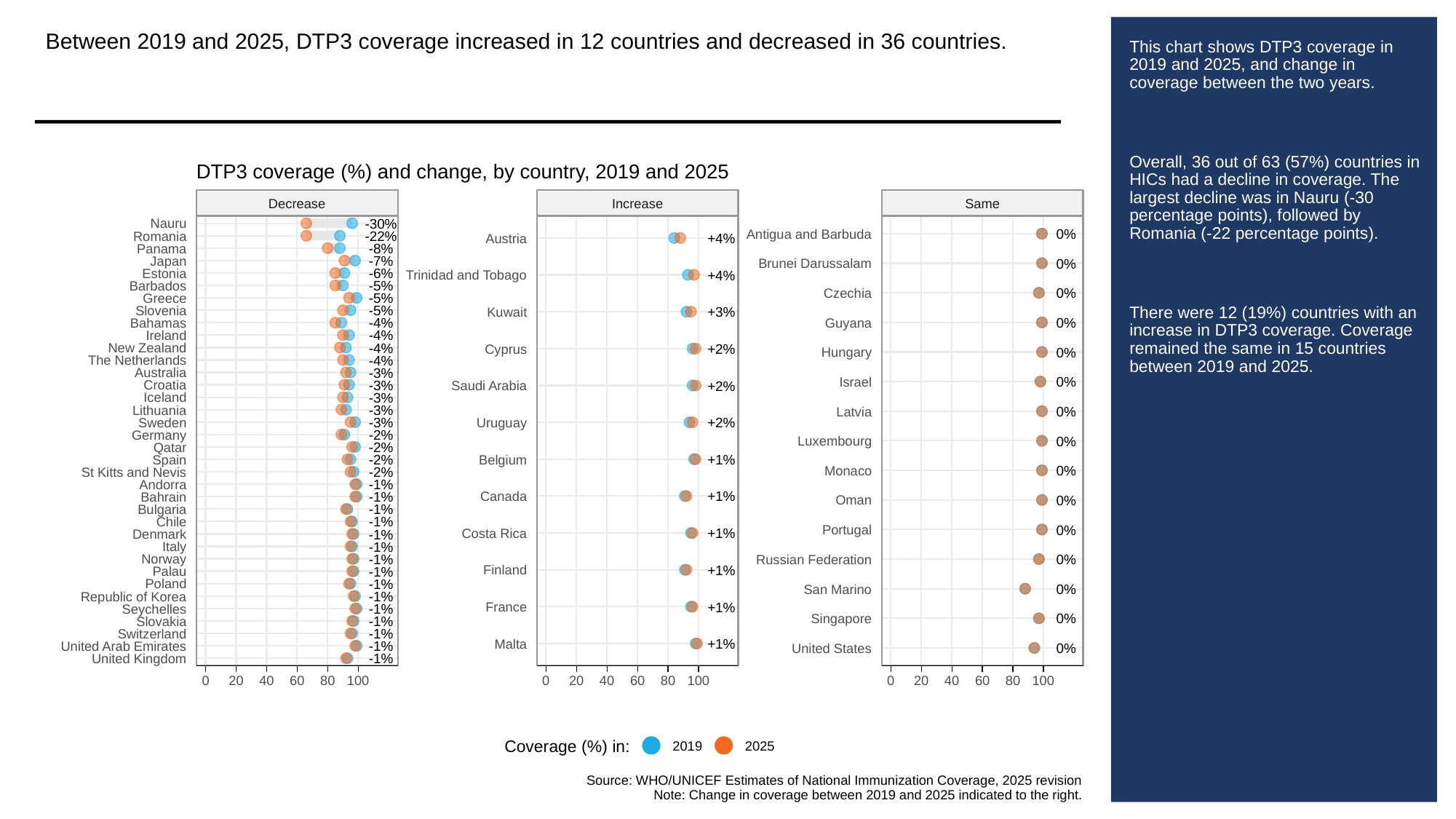

Between 2019 and 2025, DTP3 coverage increased in 12 countries and decreased in 36 countries.
# This chart shows DTP3 coverage in 2019 and 2025, and change in coverage between the two years.

Overall, 36 out of 63 (57%) countries in HICs had a decline in coverage. The largest decline was in Nauru (-30 percentage points), followed by Romania (-22 percentage points).

There were 12 (19%) countries with an increase in DTP3 coverage. Coverage remained the same in 15 countries between 2019 and 2025.

DTP3 coverage (%) and change, by country, 2019 and 2025

Decrease
Increase
Same

-30%
Nauru

0%
Antigua and Barbuda

-22%
Romania

+4%

Austria

-8%
Panama

-7%
Japan

0%
Brunei Darussalam

-6%
Estonia

+4%
Trinidad and Tobago

-5%
Barbados

0%
Czechia

-5%
Greece

-5%
Slovenia

+3%
Kuwait

0%
Guyana
-4%
Bahamas

-4%
Ireland

-4%
New Zealand

+2%
Cyprus

0%
Hungary

-4%
The Netherlands

-3%
Australia

0%
Israel

-3%

Croatia
+2%
Saudi Arabia

-3%
Iceland

-3%
Lithuania

0%
Latvia

-3%
Sweden
+2%
Uruguay

-2%
Germany

0%
Luxembourg

-2%
Qatar

+1%
Belgium
-2%
Spain

0%
Monaco

-2%
St Kitts and Nevis

-1%
Andorra

+1%

Canada
-1%
Bahrain

0%
Oman

-1%
Bulgaria

-1%
Chile

0%
Portugal

+1%
Costa Rica

-1%
Denmark

-1%
Italy

-1%
Norway
0%
Russian Federation

+1%
Finland

-1%
Palau

-1%
Poland

0%
San Marino

-1%
Republic of Korea

+1%
France

-1%
Seychelles

0%
Singapore

-1%
Slovakia

-1%
Switzerland

+1%
Malta

-1%
United Arab Emirates

0%

United States

-1%
United Kingdom

0
20
40
60
80
100
0
20
40
60
80
100
0
20
40
60
80
100

Coverage (%) in:
2019
2025
Source: WHO/UNICEF Estimates of National Immunization Coverage, 2025 revision
Note: Change in coverage between 2019 and 2025 indicated to the right.